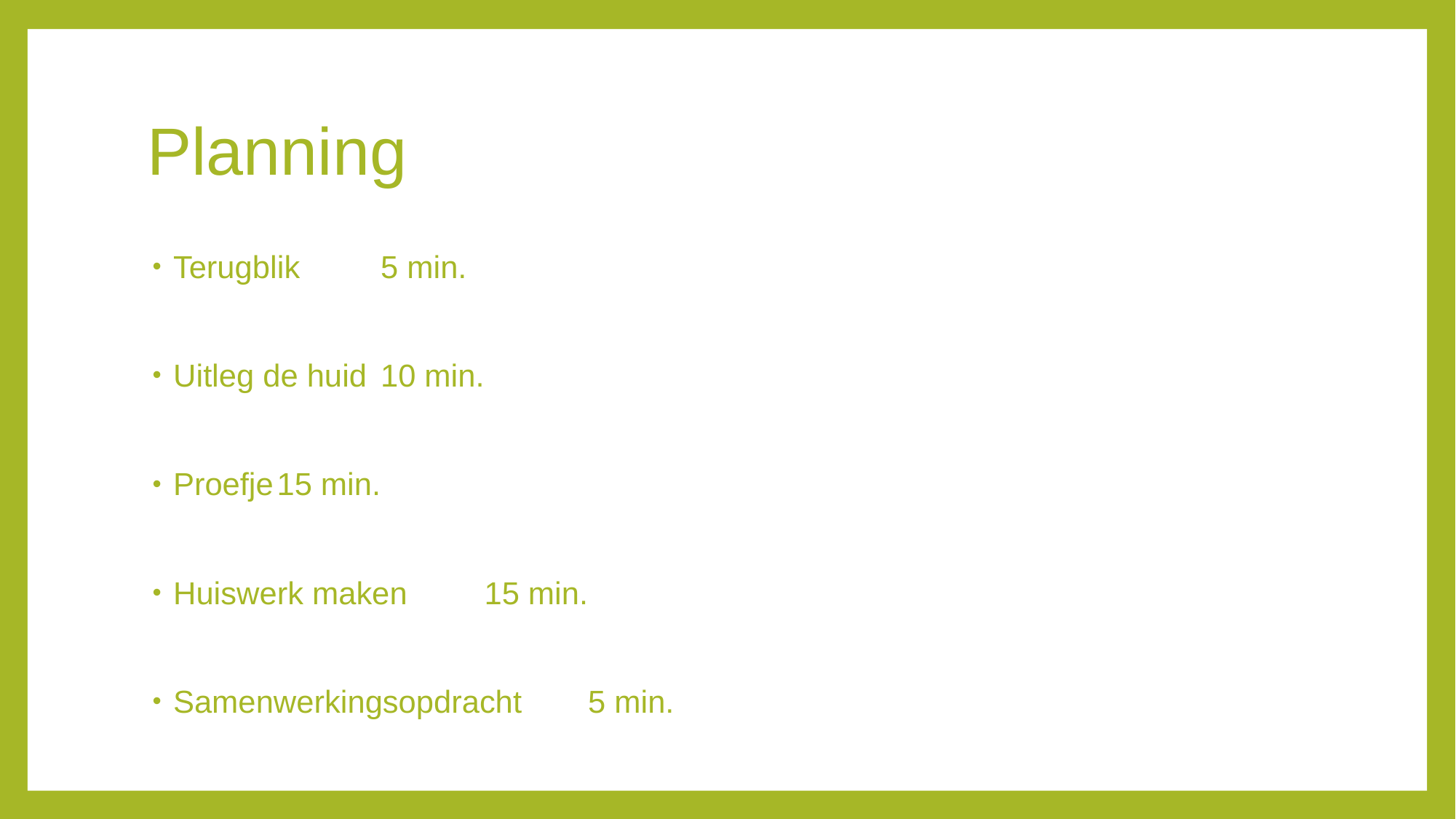

# Planning
Terugblik				5 min.

Uitleg de huid			10 min.

Proefje				15 min.

Huiswerk maken			15 min.

Samenwerkingsopdracht		5 min.